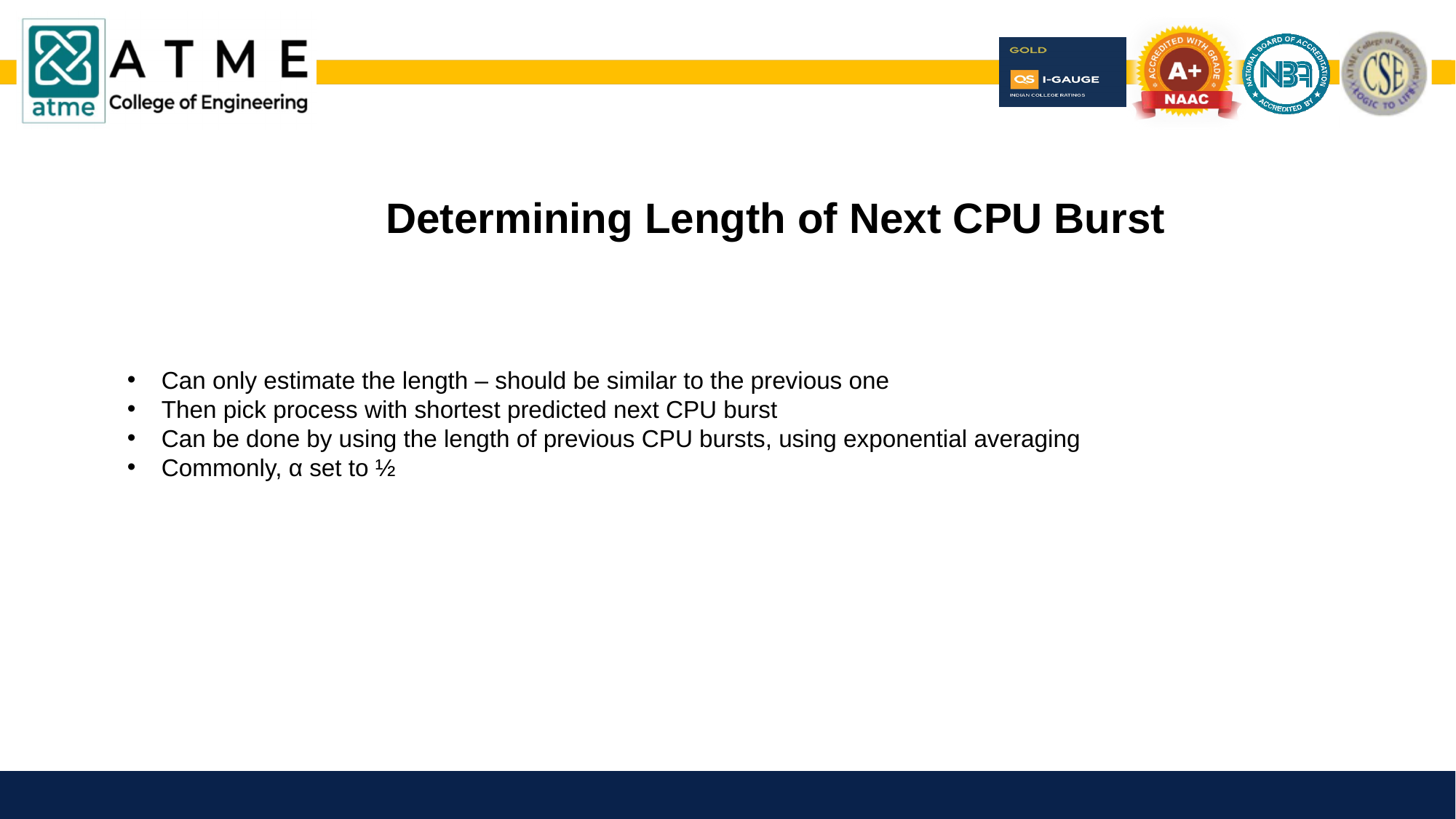

Determining Length of Next CPU Burst
Can only estimate the length – should be similar to the previous one
Then pick process with shortest predicted next CPU burst
Can be done by using the length of previous CPU bursts, using exponential averaging
Commonly, α set to ½